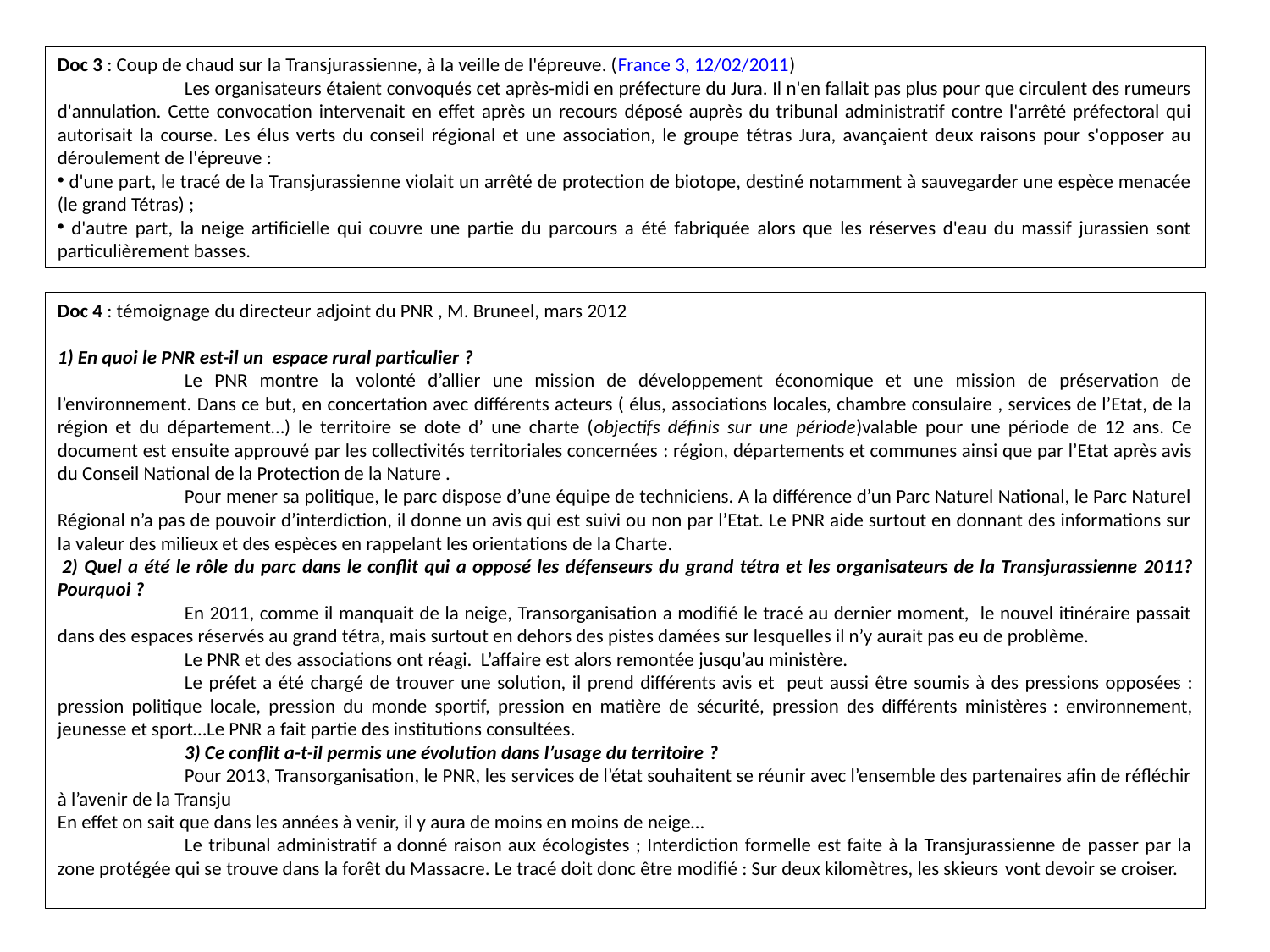

Doc 3 : Coup de chaud sur la Transjurassienne, à la veille de l'épreuve. (France 3, 12/02/2011)
	Les organisateurs étaient convoqués cet après-midi en préfecture du Jura. Il n'en fallait pas plus pour que circulent des rumeurs d'annulation. Cette convocation intervenait en effet après un recours déposé auprès du tribunal administratif contre l'arrêté préfectoral qui autorisait la course. Les élus verts du conseil régional et une association, le groupe tétras Jura, avançaient deux raisons pour s'opposer au déroulement de l'épreuve :
 d'une part, le tracé de la Transjurassienne violait un arrêté de protection de biotope, destiné notamment à sauvegarder une espèce menacée (le grand Tétras) ;
 d'autre part, la neige artificielle qui couvre une partie du parcours a été fabriquée alors que les réserves d'eau du massif jurassien sont particulièrement basses.
Doc 4 : témoignage du directeur adjoint du PNR , M. Bruneel, mars 2012

1) En quoi le PNR est-il un  espace rural particulier ?
	Le PNR montre la volonté d’allier une mission de développement économique et une mission de préservation de l’environnement. Dans ce but, en concertation avec différents acteurs ( élus, associations locales, chambre consulaire , services de l’Etat, de la région et du département…) le territoire se dote d’ une charte (objectifs définis sur une période)valable pour une période de 12 ans. Ce document est ensuite approuvé par les collectivités territoriales concernées : région, départements et communes ainsi que par l’Etat après avis du Conseil National de la Protection de la Nature .
	Pour mener sa politique, le parc dispose d’une équipe de techniciens. A la différence d’un Parc Naturel National, le Parc Naturel Régional n’a pas de pouvoir d’interdiction, il donne un avis qui est suivi ou non par l’Etat. Le PNR aide surtout en donnant des informations sur la valeur des milieux et des espèces en rappelant les orientations de la Charte.
 2) Quel a été le rôle du parc dans le conflit qui a opposé les défenseurs du grand tétra et les organisateurs de la Transjurassienne 2011? Pourquoi ?
	En 2011, comme il manquait de la neige, Transorganisation a modifié le tracé au dernier moment,  le nouvel itinéraire passait dans des espaces réservés au grand tétra, mais surtout en dehors des pistes damées sur lesquelles il n’y aurait pas eu de problème.
	Le PNR et des associations ont réagi.  L’affaire est alors remontée jusqu’au ministère.
	Le préfet a été chargé de trouver une solution, il prend différents avis et  peut aussi être soumis à des pressions opposées : pression politique locale, pression du monde sportif, pression en matière de sécurité, pression des différents ministères : environnement, jeunesse et sport…Le PNR a fait partie des institutions consultées.
 	3) Ce conflit a-t-il permis une évolution dans l’usage du territoire ?
	Pour 2013, Transorganisation, le PNR, les services de l’état souhaitent se réunir avec l’ensemble des partenaires afin de réfléchir à l’avenir de la Transju
En effet on sait que dans les années à venir, il y aura de moins en moins de neige…
	Le tribunal administratif a donné raison aux écologistes ; Interdiction formelle est faite à la Transjurassienne de passer par la zone protégée qui se trouve dans la forêt du Massacre. Le tracé doit donc être modifié : Sur deux kilomètres, les skieurs vont devoir se croiser.